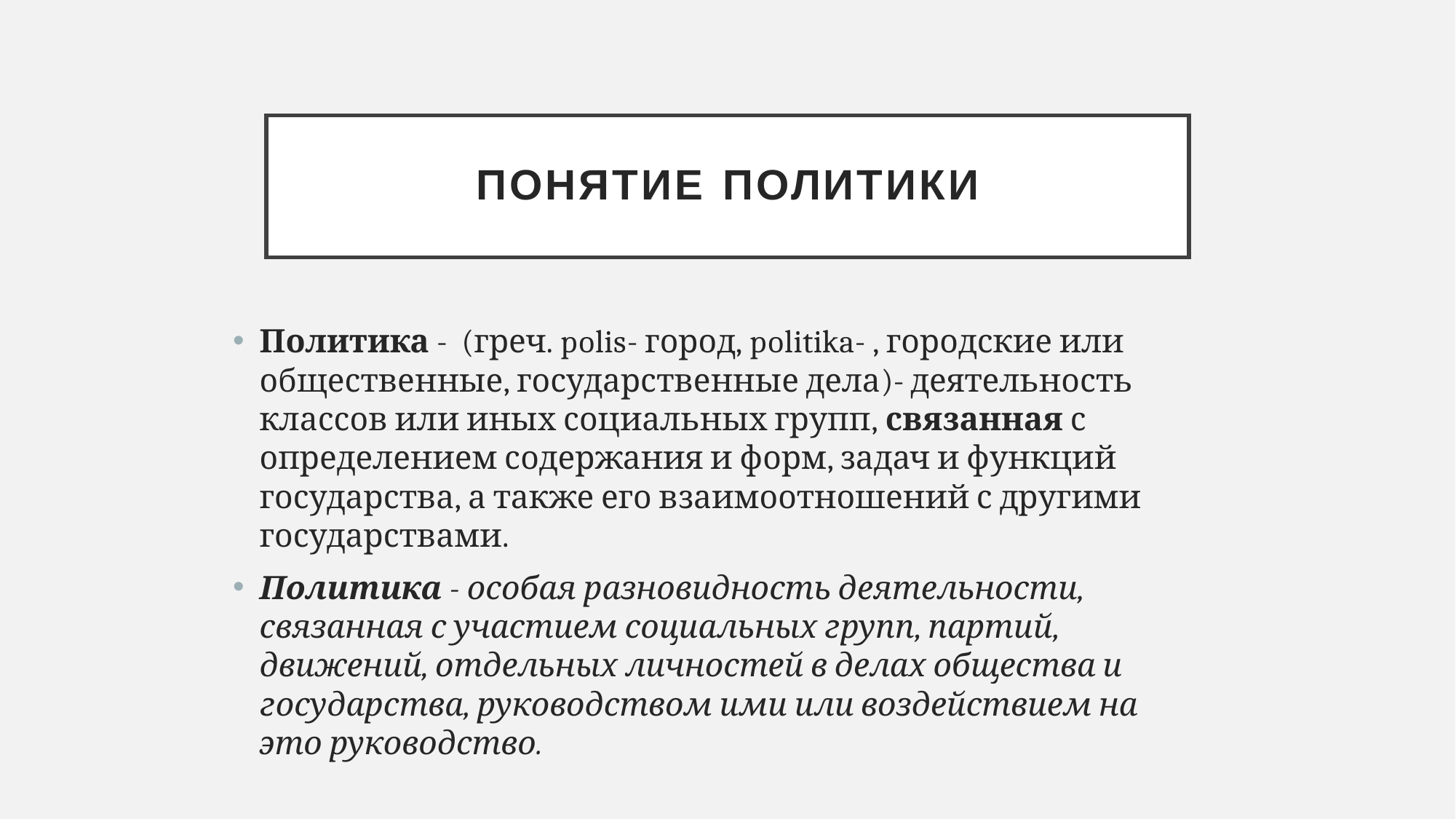

# Понятие политики
Политика -  (греч. polis- город, politika- , городские или общественные, государственные дела)- деятельность классов или иных социальных групп, связанная с определением содержания и форм, задач и функций государства, а также его взаимоотношений с другими государствами.
Политика - особая разновидность деятельности, связанная с участием социальных групп, партий, движений, отдельных личностей в делах общества и государства, руководством ими или воздействием на это руководство.